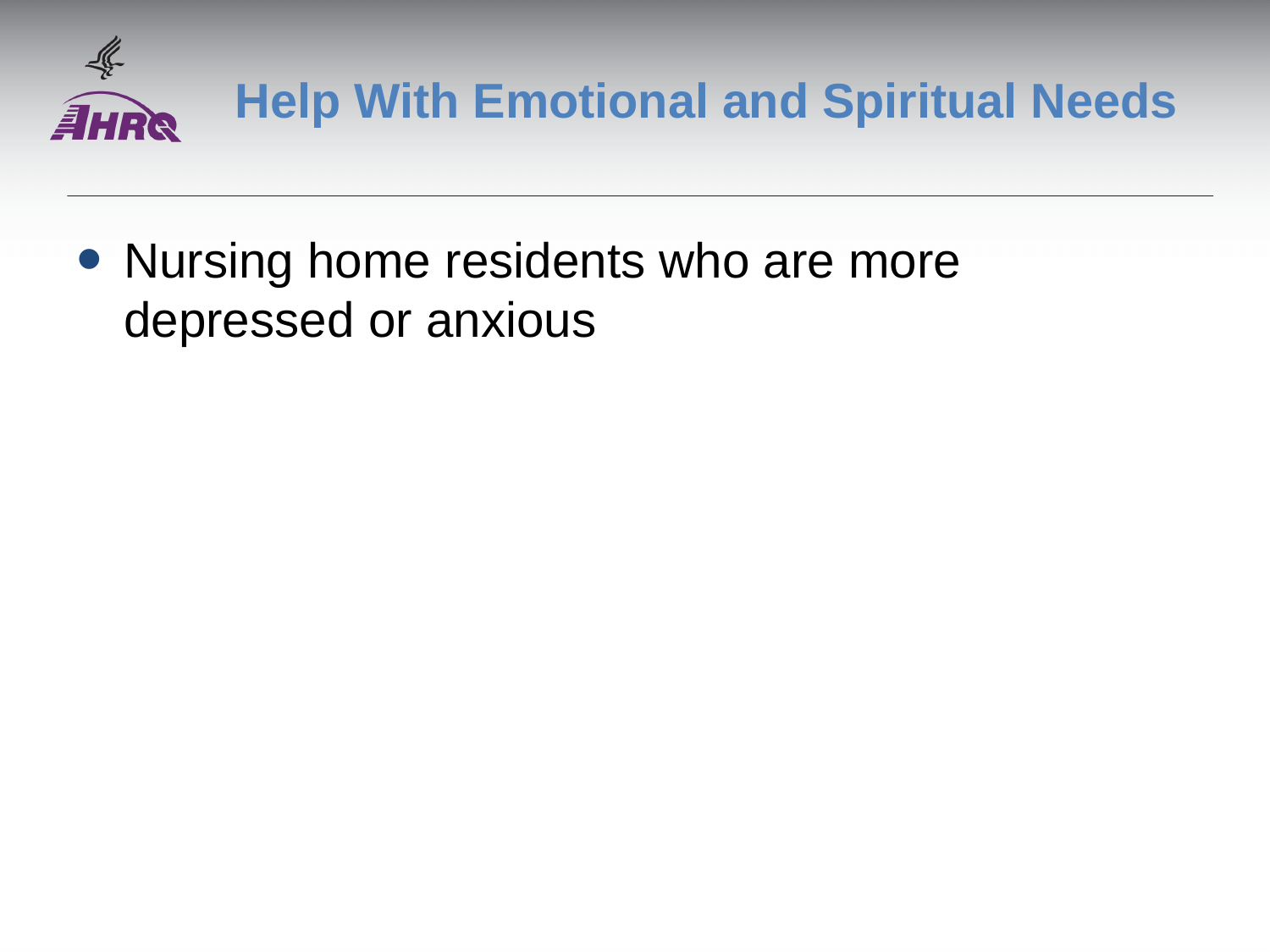

# Help With Emotional and Spiritual Needs
Nursing home residents who are more depressed or anxious